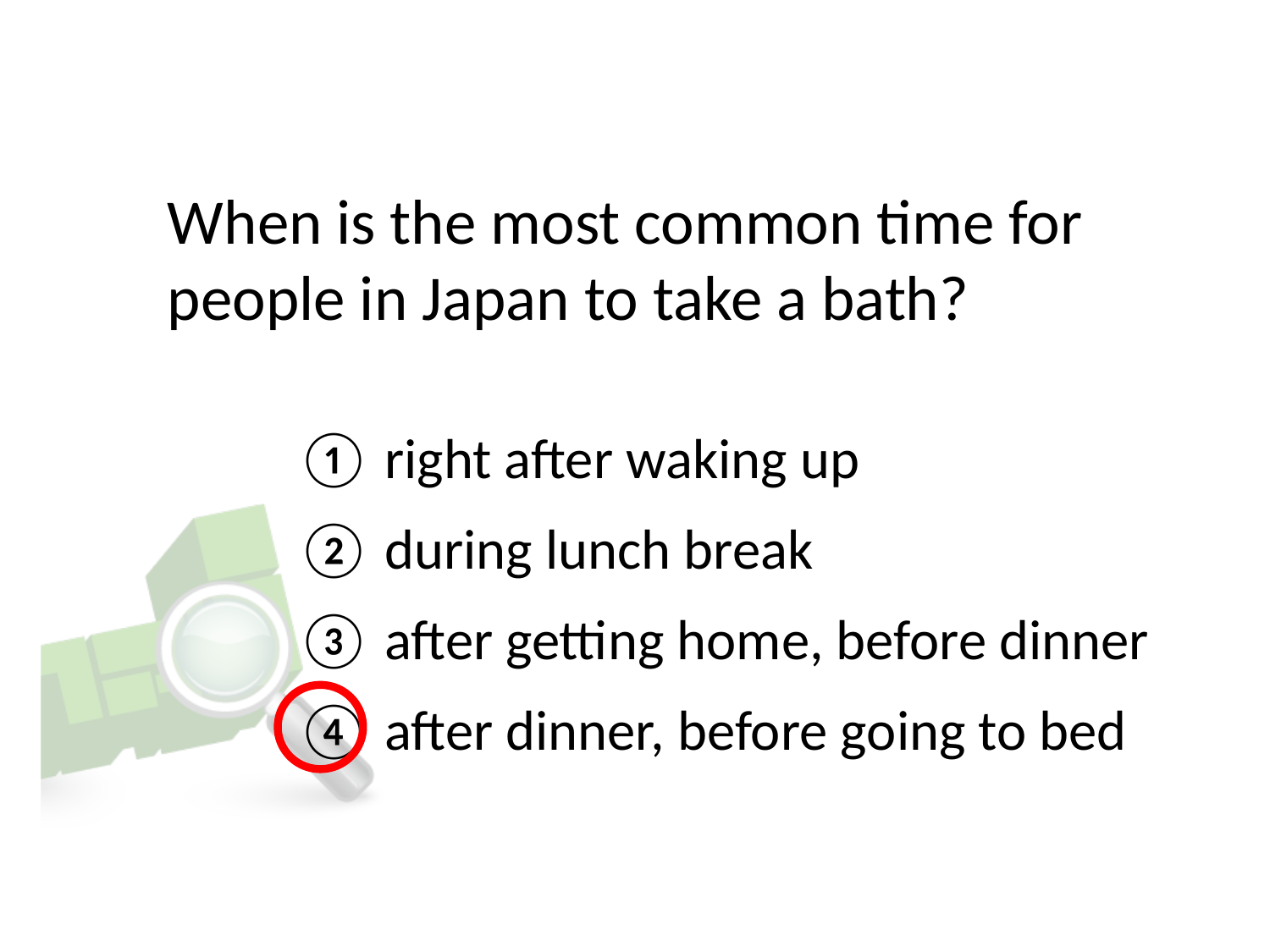

# When is the most common time for people in Japan to take a bath?
① right after waking up
② during lunch break
③ after getting home, before dinner
④ after dinner, before going to bed